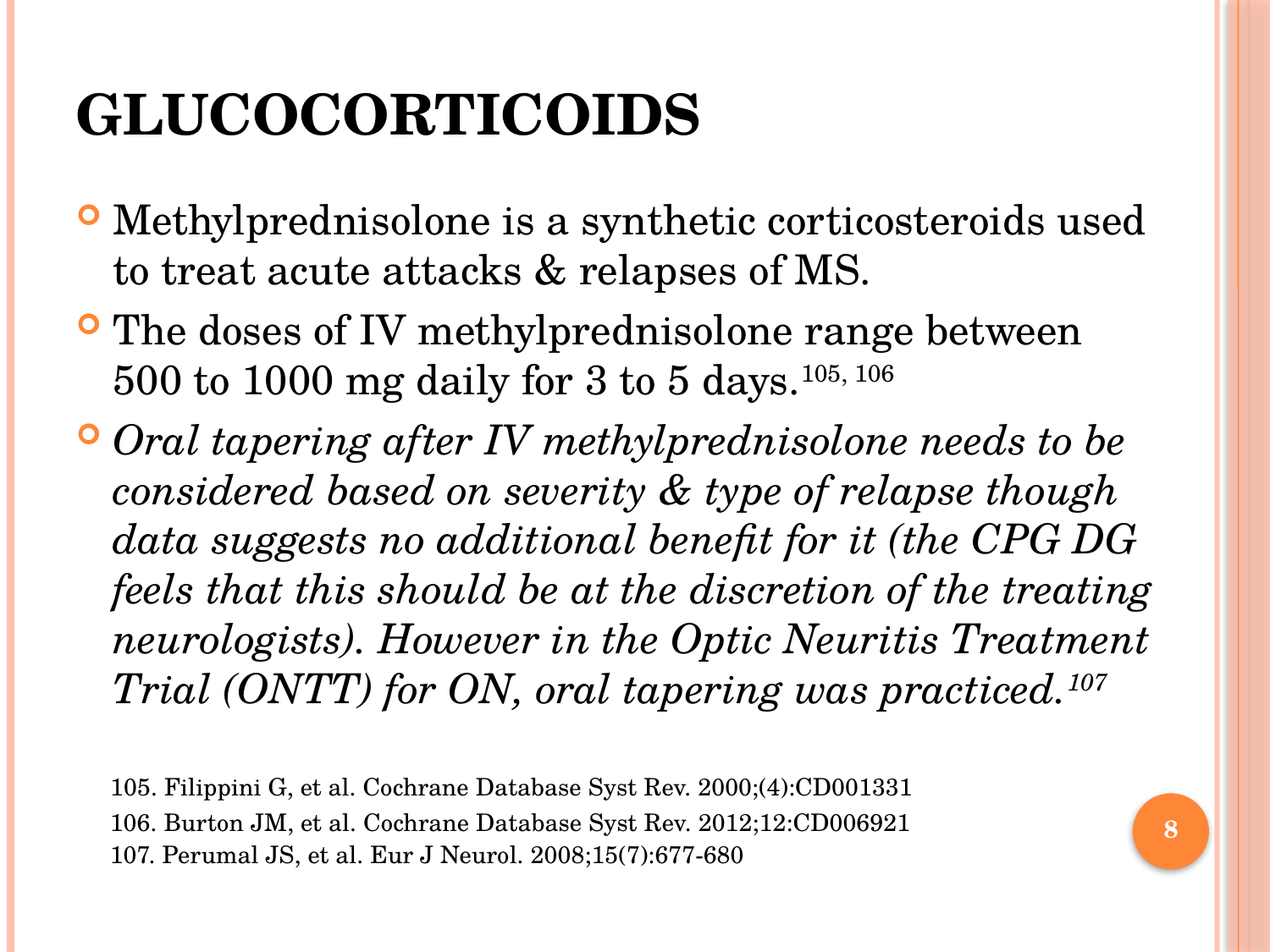

# Glucocorticoids
Methylprednisolone is a synthetic corticosteroids used to treat acute attacks & relapses of MS.
The doses of IV methylprednisolone range between 500 to 1000 mg daily for 3 to 5 days.105, 106
Oral tapering after IV methylprednisolone needs to be considered based on severity & type of relapse though data suggests no additional benefit for it (the CPG DG feels that this should be at the discretion of the treating neurologists). However in the Optic Neuritis Treatment Trial (ONTT) for ON, oral tapering was practiced.107

   105. Filippini G, et al. Cochrane Database Syst Rev. 2000;(4):CD001331
     106. Burton JM, et al. Cochrane Database Syst Rev. 2012;12:CD006921
     107. Perumal JS, et al. Eur J Neurol. 2008;15(7):677-680

8